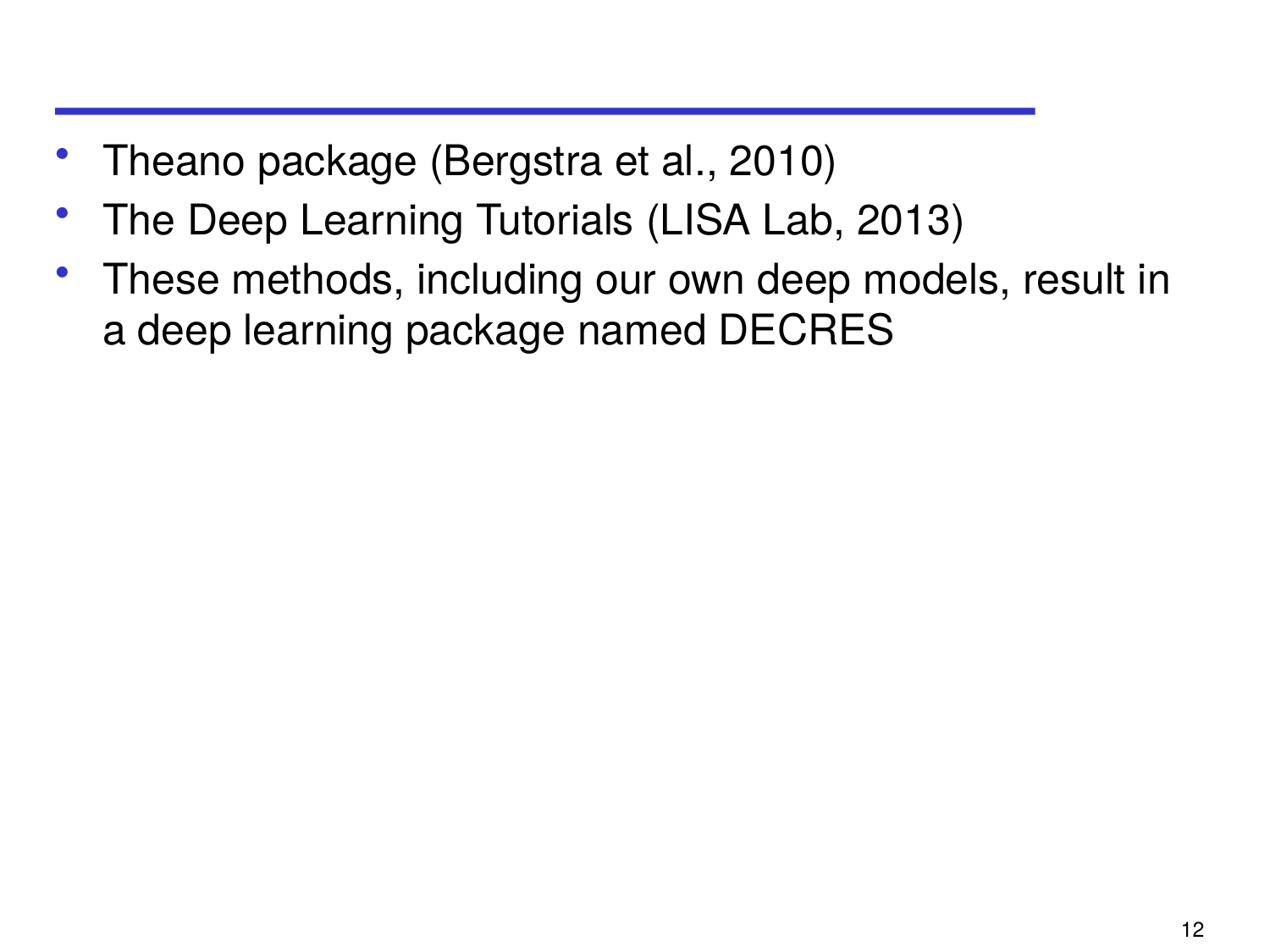

#
Theano package (Bergstra et al., 2010)
The Deep Learning Tutorials (LISA Lab, 2013)
These methods, including our own deep models, result in a deep learning package named DECRES
12